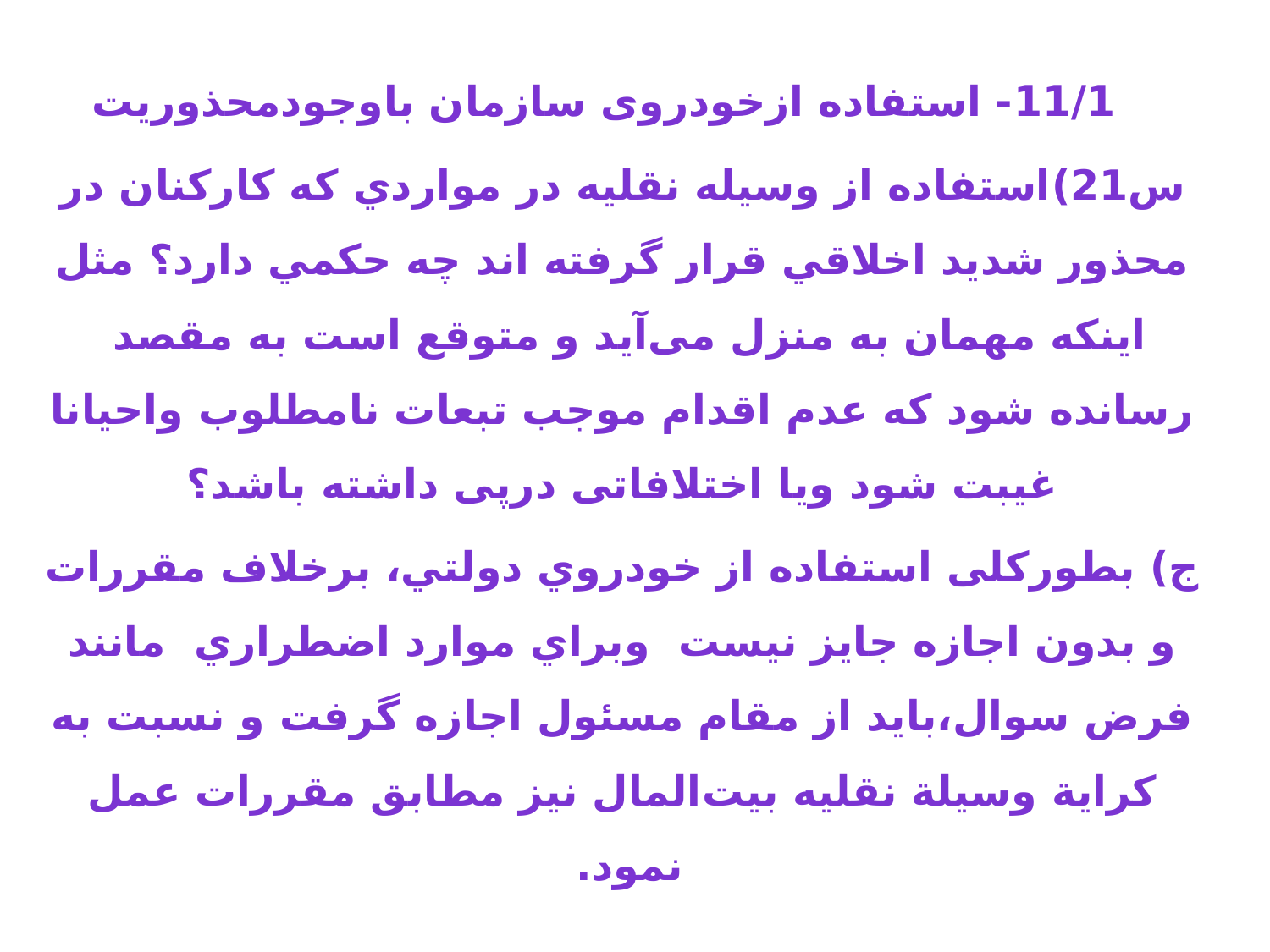

11/1- استفاده ازخودروی سازمان باوجودمحذوریت
س21)استفاده از وسيله نقليه در مواردي كه کارکنان در محذور شديد اخلاقي قرار گرفته اند چه حكمي دارد؟ مثل اینکه مهمان به منزل می‌آيد و متوقع است به مقصد  رسانده شود که عدم اقدام موجب تبعات نامطلوب واحیانا غیبت شود ویا اختلافاتی درپی داشته باشد؟
ج) بطورکلی استفاده از خودروي دولتي، برخلاف مقررات و بدون اجازه جايز نيست  وبراي موارد اضطراري  مانند فرض سوال،بايد از مقام مسئول اجازه گرفت و نسبت به كراية وسيلة نقليه بيت‌المال نيز مطابق مقررات عمل نمود.